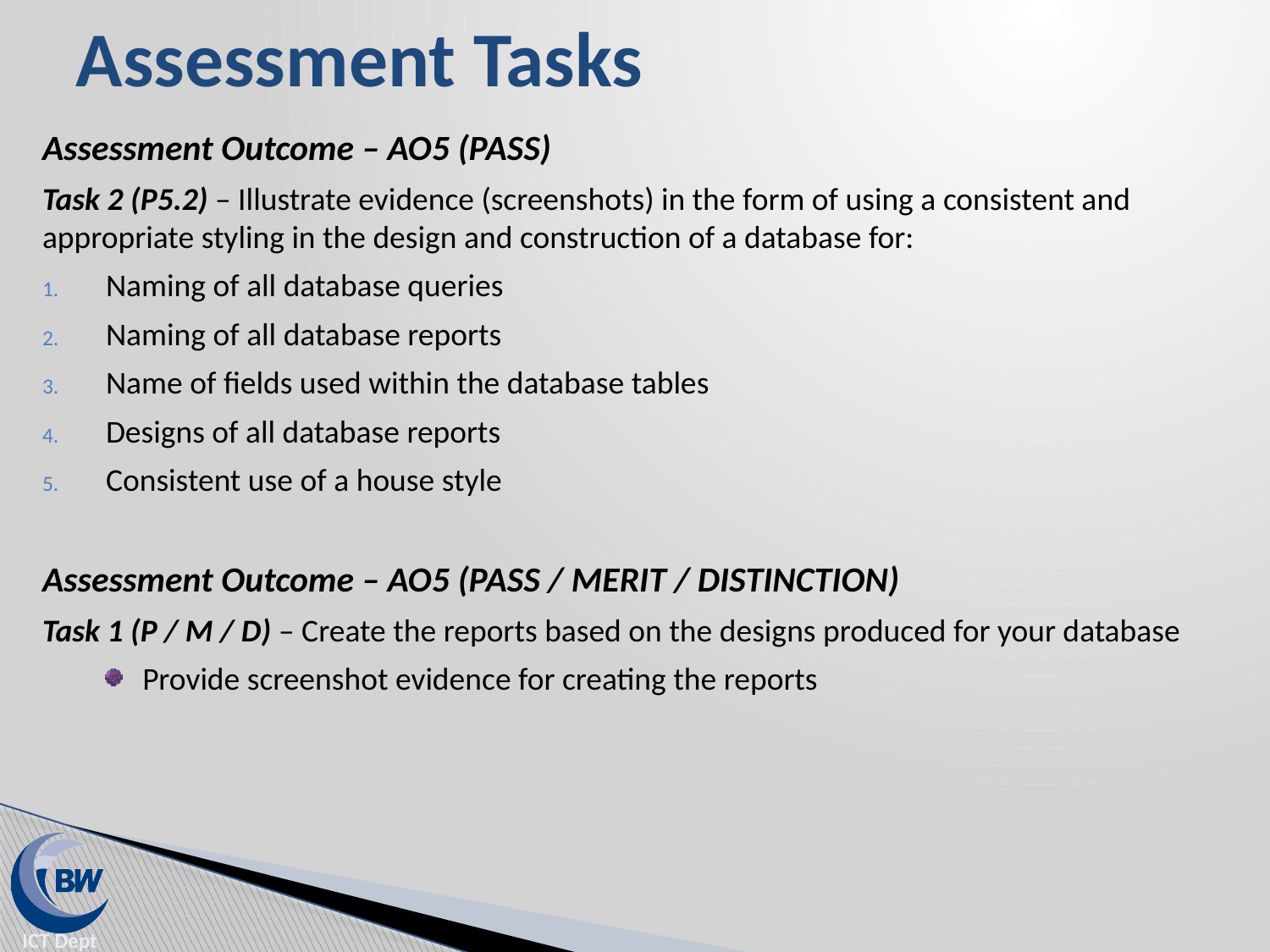

# Assessment Tasks
Assessment Outcome – AO5 (PASS)
Task 2 (P5.2) – Illustrate evidence (screenshots) in the form of using a consistent and appropriate styling in the design and construction of a database for:
Naming of all database queries
Naming of all database reports
Name of fields used within the database tables
Designs of all database reports
Consistent use of a house style

Assessment Outcome – AO5 (PASS / MERIT / DISTINCTION)
Task 1 (P / M / D) – Create the reports based on the designs produced for your database
Provide screenshot evidence for creating the reports